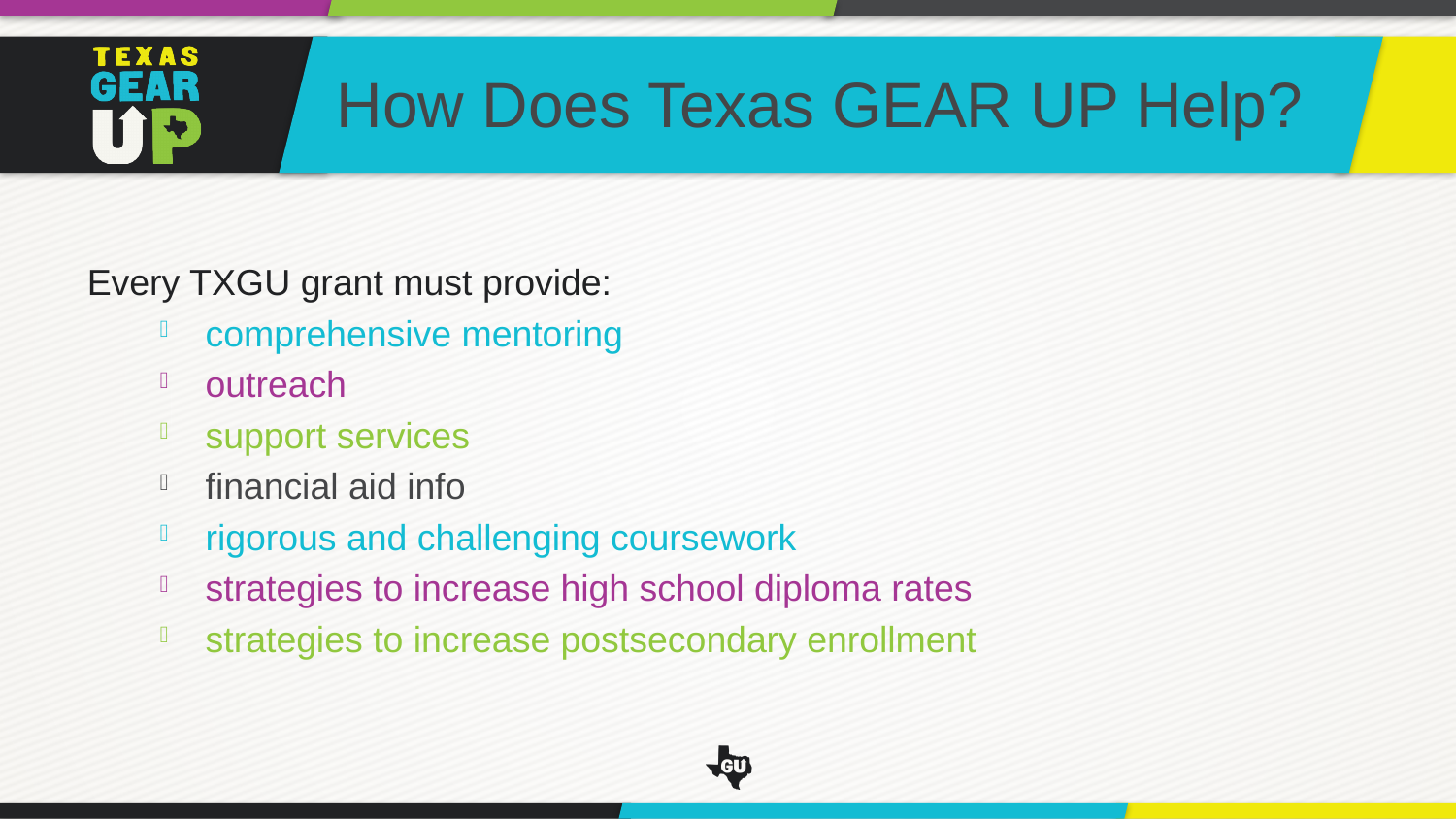

How Does Texas GEAR UP Help?
Every TXGU grant must provide:
comprehensive mentoring
outreach
support services
financial aid info
rigorous and challenging coursework
strategies to increase high school diploma rates
strategies to increase postsecondary enrollment